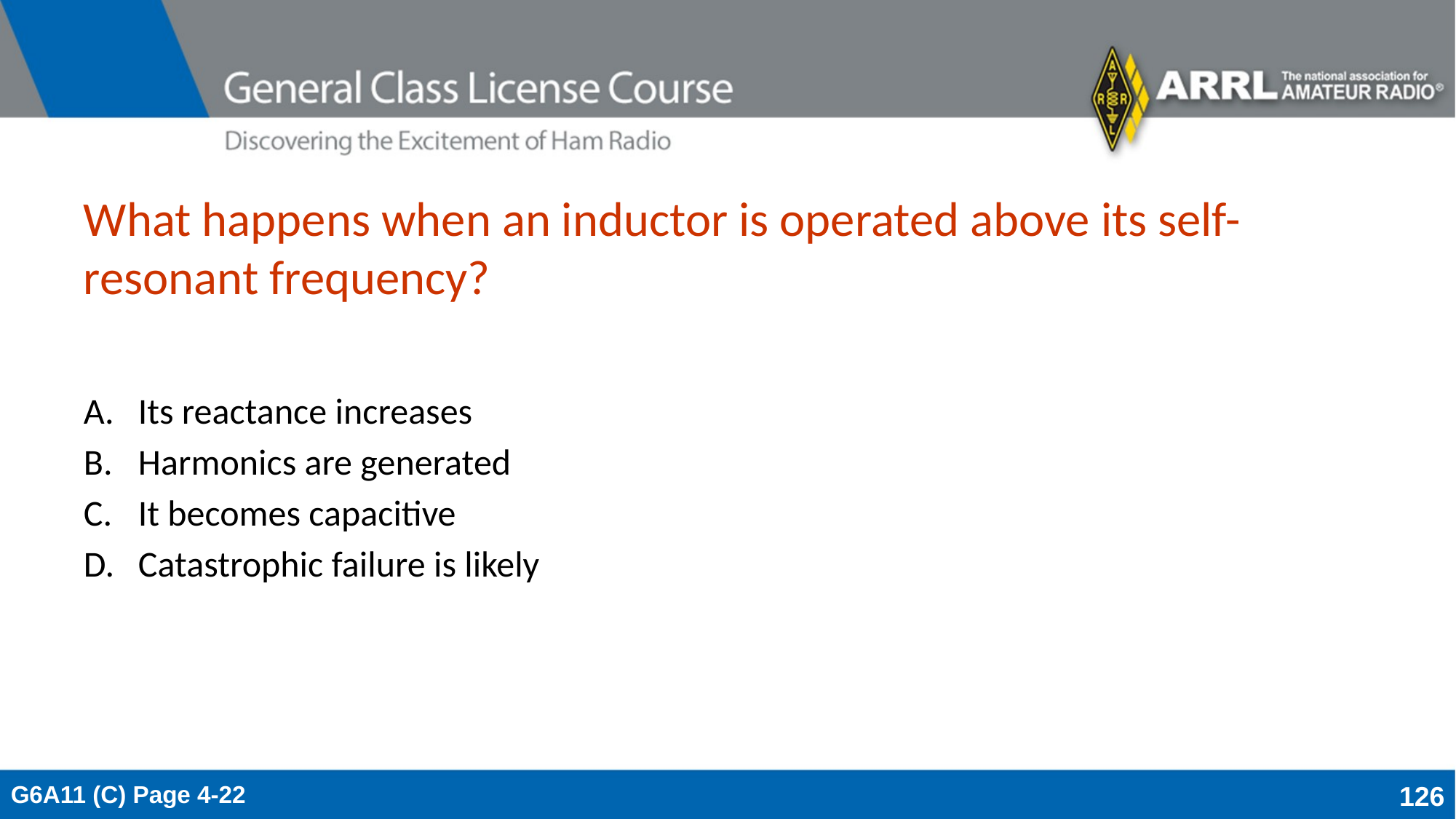

# What happens when an inductor is operated above its self-resonant frequency?
Its reactance increases
Harmonics are generated
It becomes capacitive
Catastrophic failure is likely
G6A11 (C) Page 4-22
126